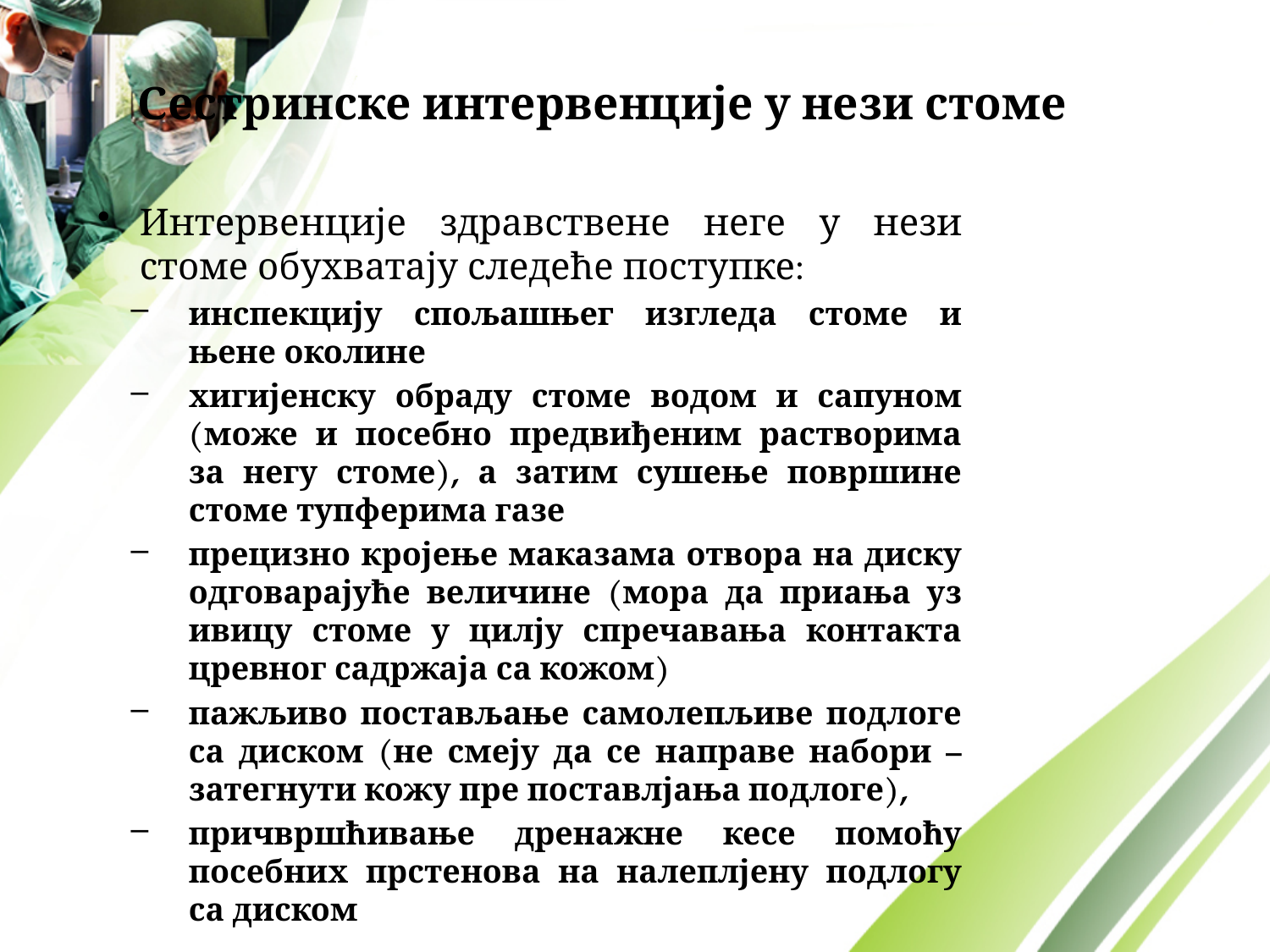

# Сестринске интервенције у нези стоме
Интервенције здравствене неге у нези стоме обухватају следеће поступке:
инспекцију спољашњег изгледа стоме и њене околине
хигијенску обраду стоме водом и сапуном (може и посебно предвиђеним растворима за негу стоме), а затим сушење површине стоме тупферима газе
прецизно кројење маказама отвора на диску одговарајуће величине (мора да приања уз ивицу стоме у цилју спречавања контакта цревног садржаја са кожом)
пажљиво постављање самолепљиве подлоге са диском (не смеју да се направе набори – затегнути кожу пре поставлјања подлоге),
причвршћивање дренажне кесе помоћу посебних прстенова на налеплјену подлогу са диском